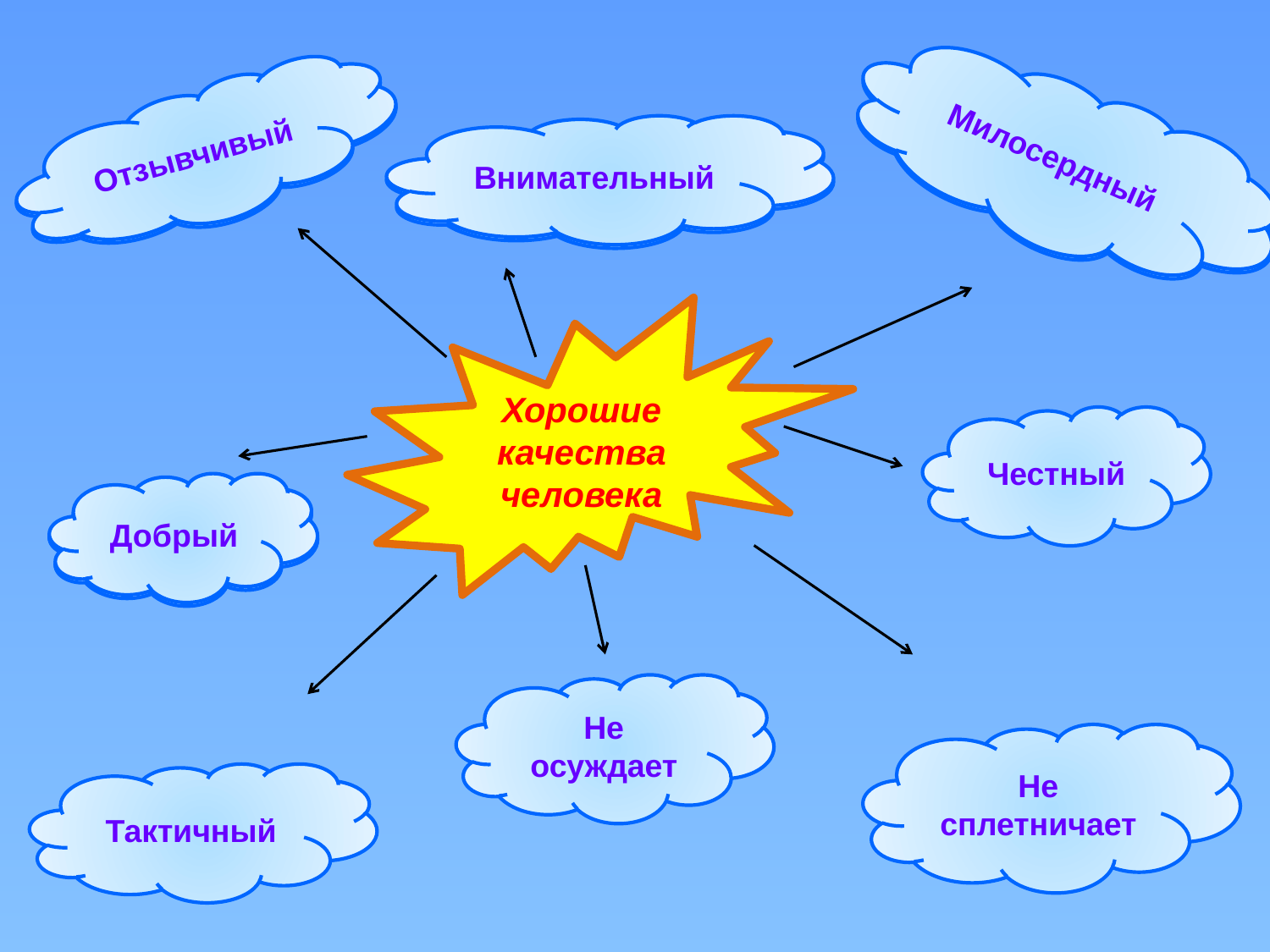

Милосердный
Отзывчивый
Милосердный
Отзывчивый
Отзывчивый
Внимательный
Внимательный
Хорошие качества человека
Честный
Добрый
Добрый
Добрый
Не осуждает
Не сплетничает
Тактичный